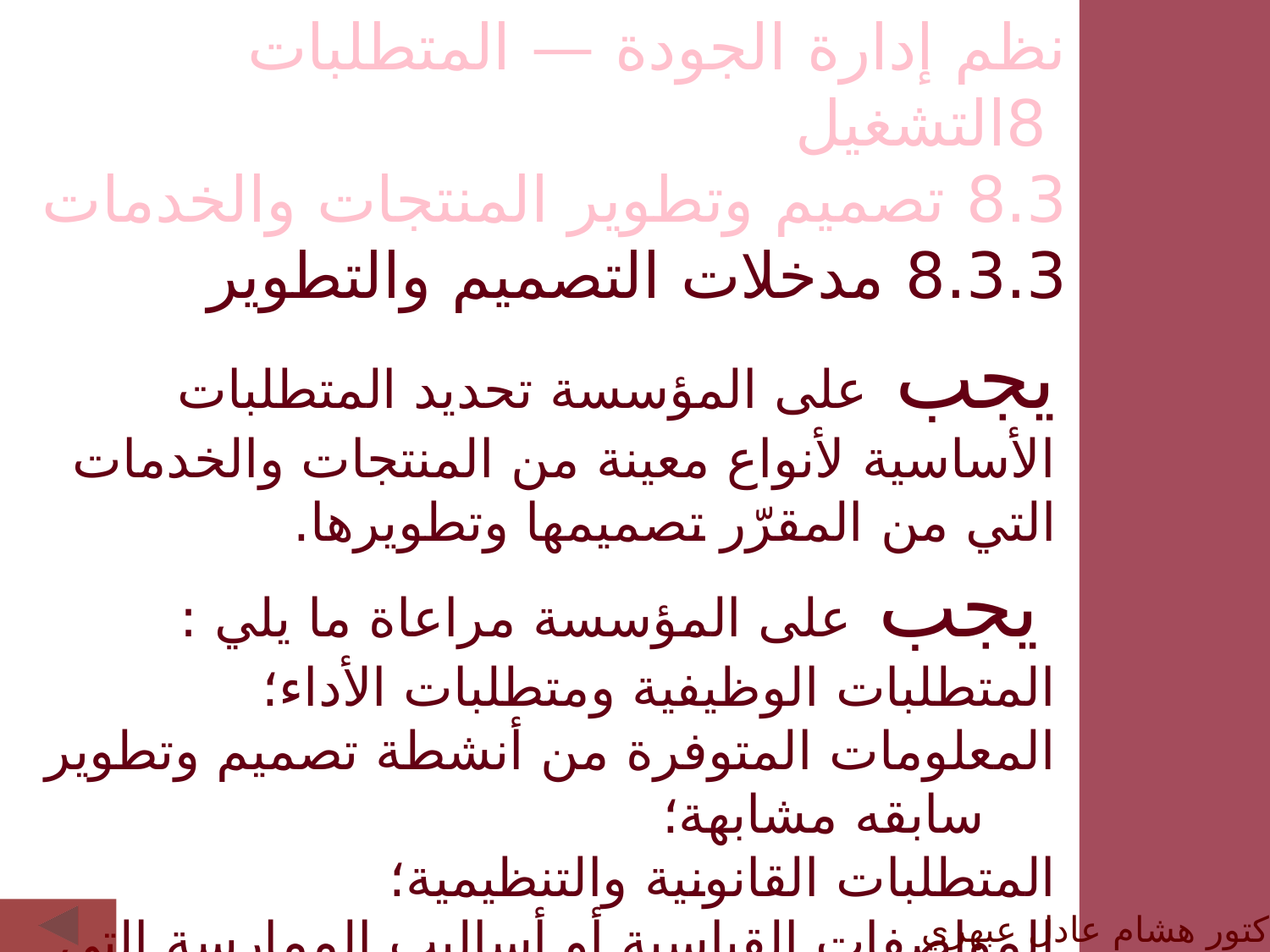

نظم إدارة الجودة — المتطلبات
 8التشغيل
8.3 تصميم وتطوير المنتجات والخدمات
8.3.3 مدخلات التصميم والتطوير

يجب على المؤسسة تحديد المتطلبات الأساسية لأنواع معينة من المنتجات والخدمات التي من المقرّر تصميمها وتطويرها.
 يجب على المؤسسة مراعاة ما يلي :
المتطلبات الوظيفية ومتطلبات الأداء؛
المعلومات المتوفرة من أنشطة تصميم وتطوير سابقه مشابهة؛
المتطلبات القانونية والتنظيمية؛
المواصفات القياسية أو أساليب الممارسة التي التزمت المؤسسة بتنفيذها؛
عواقب الفشل المحتملة نظراً لطبيعة المنتجات والخدمات.

الدكتور هشام عادل عبهري